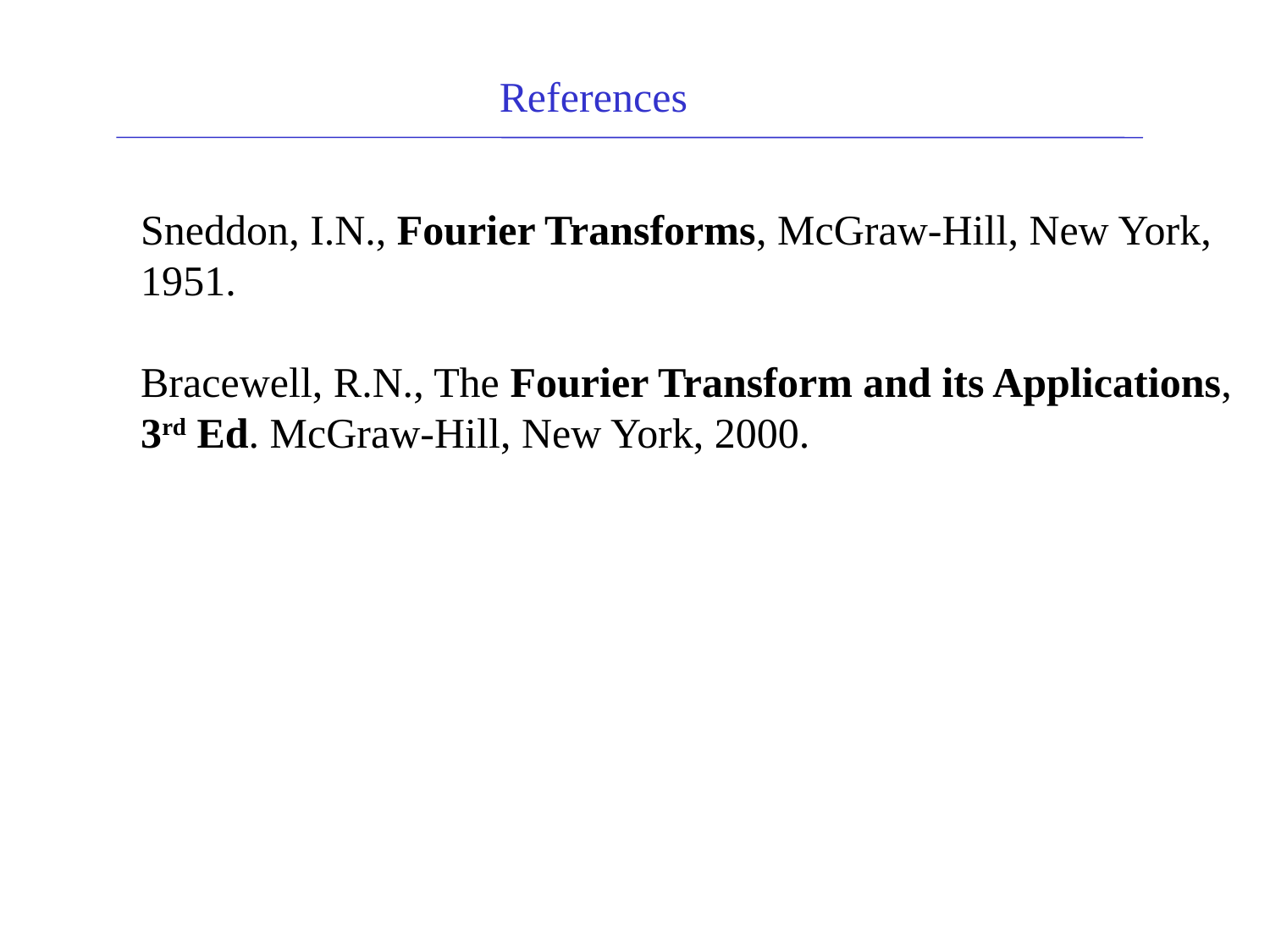

References

Sneddon, I.N., Fourier Transforms, McGraw-Hill, New York,
1951.

Bracewell, R.N., The Fourier Transform and its Applications,
3rd Ed. McGraw-Hill, New York, 2000.